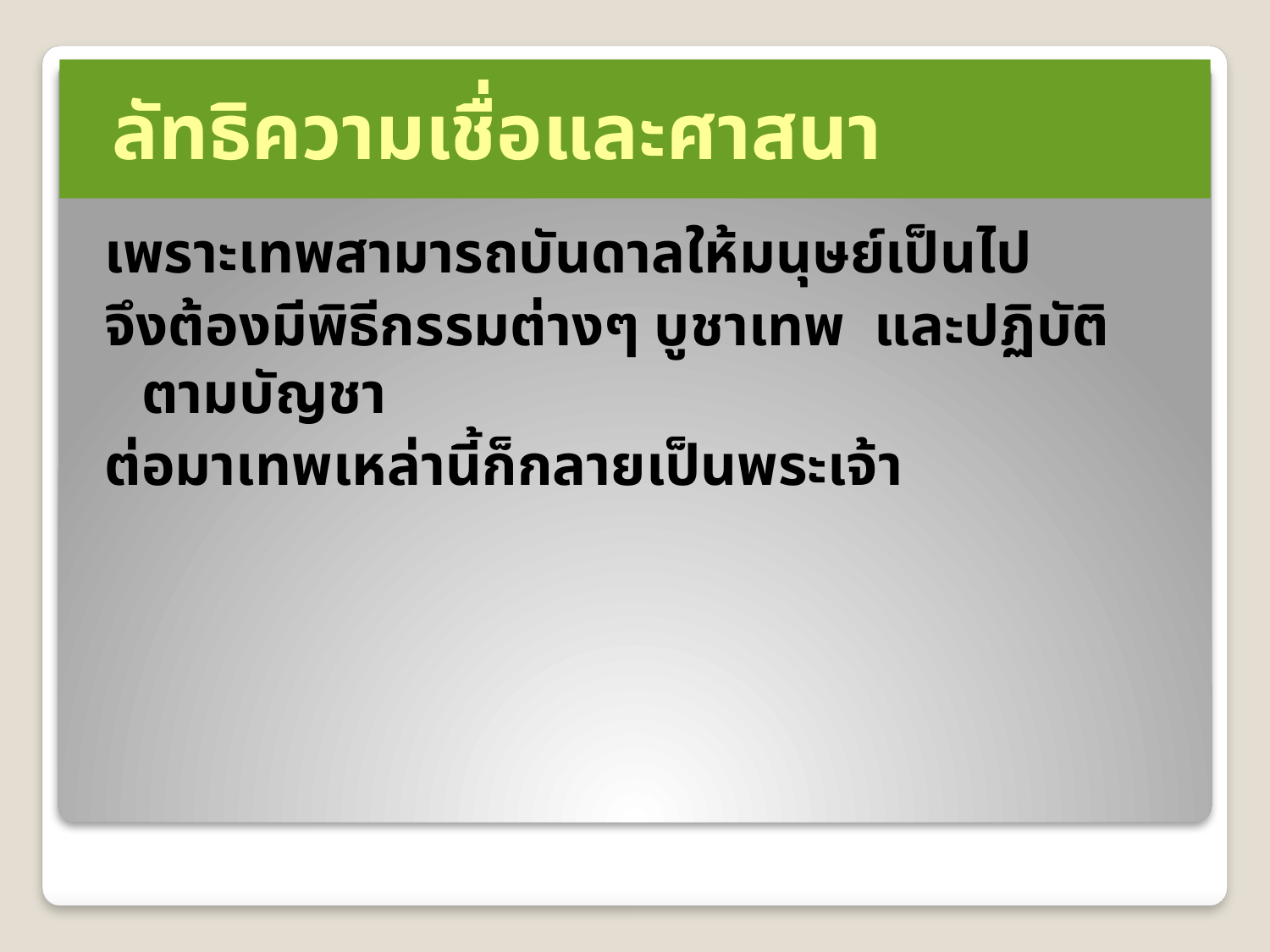

ลัทธิความเชื่อและศาสนา
เพราะเทพสามารถบันดาลให้มนุษย์เป็นไป
จึงต้องมีพิธีกรรมต่างๆ บูชาเทพ  และปฏิบัติตามบัญชา
ต่อมาเทพเหล่านี้ก็กลายเป็นพระเจ้า